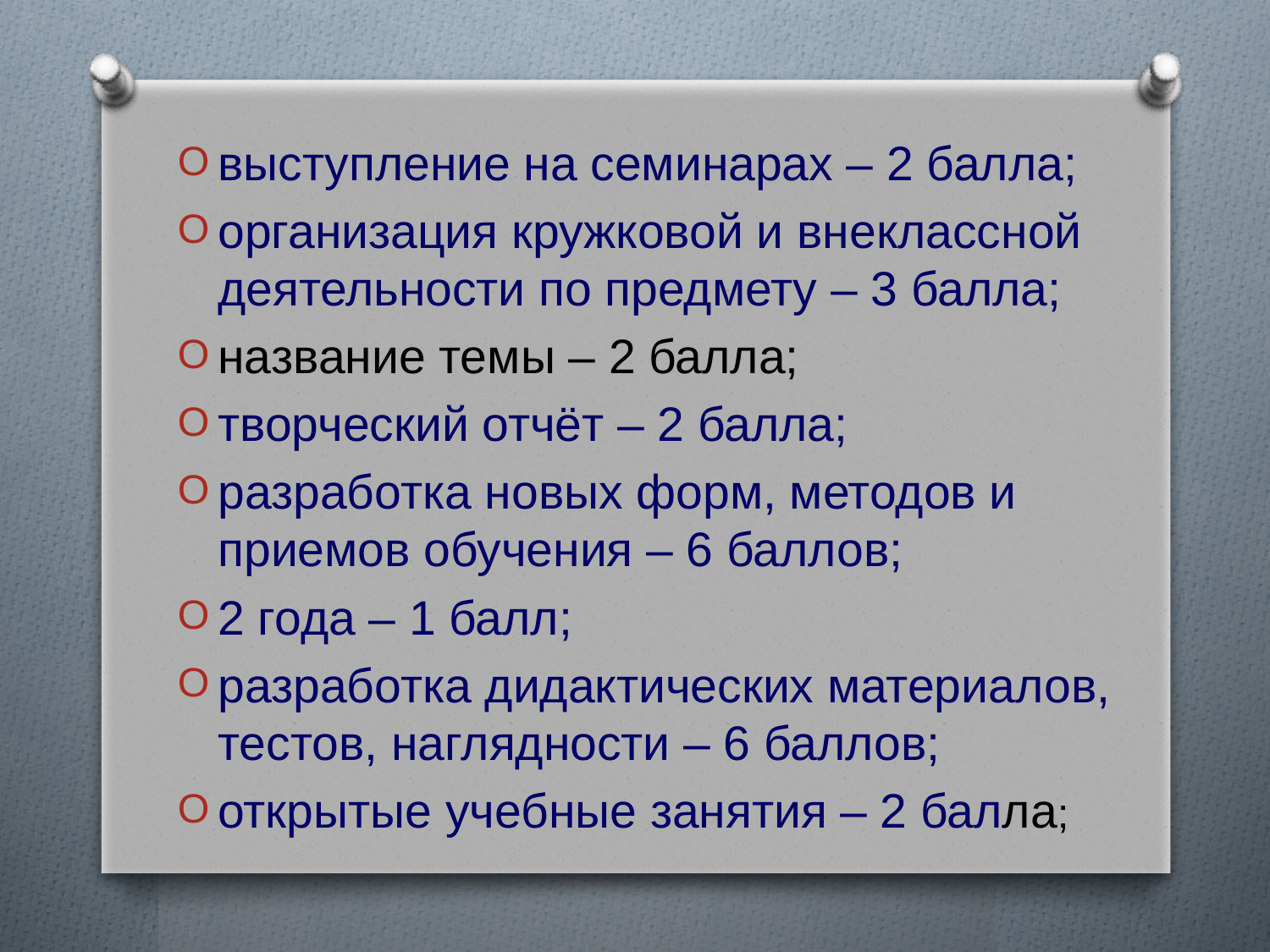

выступление на семинарах – 2 балла;
организация кружковой и внеклассной деятельности по предмету – 3 балла;
название темы – 2 балла;
творческий отчёт – 2 балла;
разработка новых форм, методов и приемов обучения – 6 баллов;
2 года – 1 балл;
разработка дидактических материалов, тестов, наглядности – 6 баллов;
открытые учебные занятия – 2 балла;